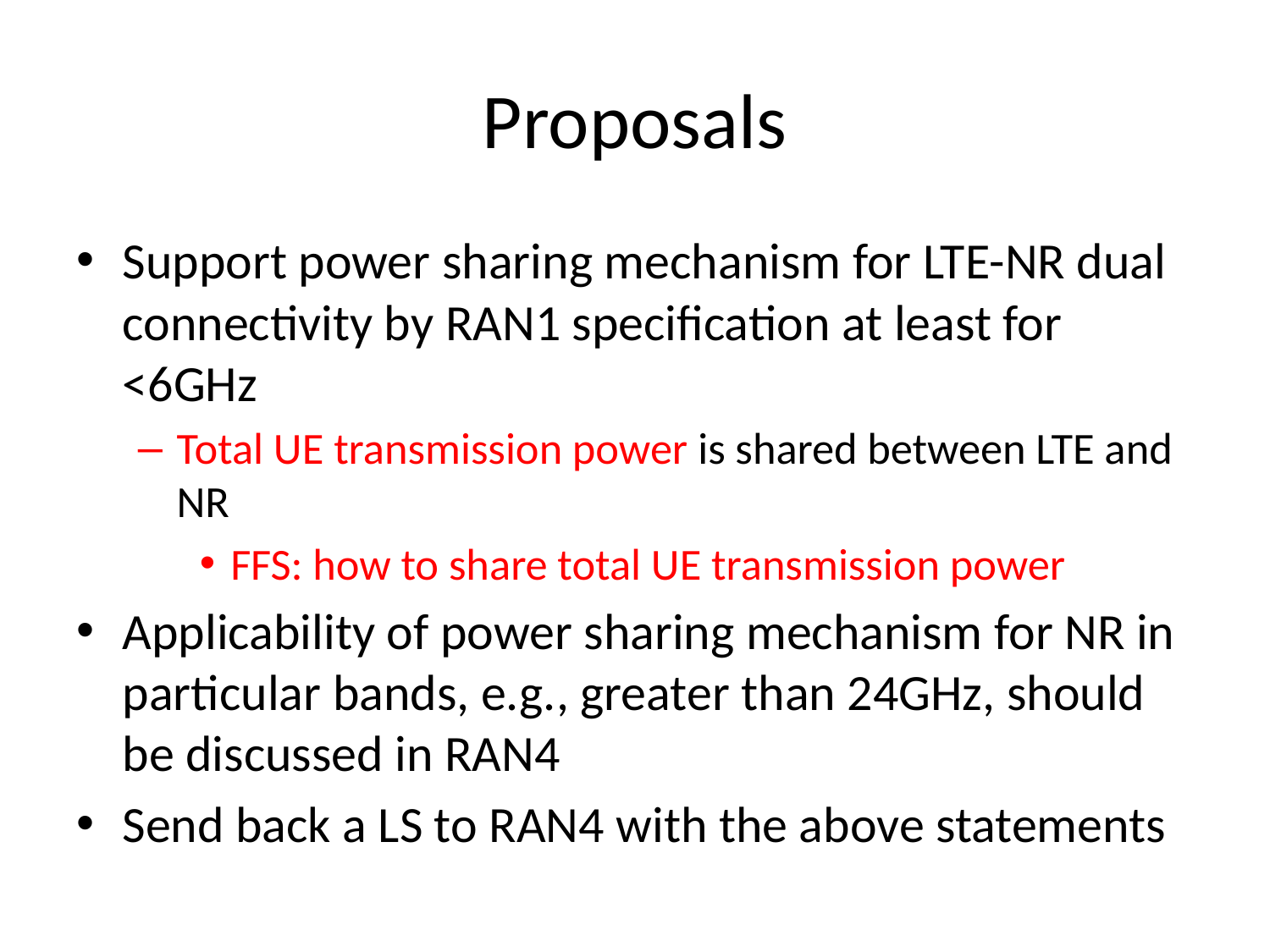

# Proposals
Support power sharing mechanism for LTE-NR dual connectivity by RAN1 specification at least for <6GHz
Total UE transmission power is shared between LTE and NR
FFS: how to share total UE transmission power
Applicability of power sharing mechanism for NR in particular bands, e.g., greater than 24GHz, should be discussed in RAN4
Send back a LS to RAN4 with the above statements